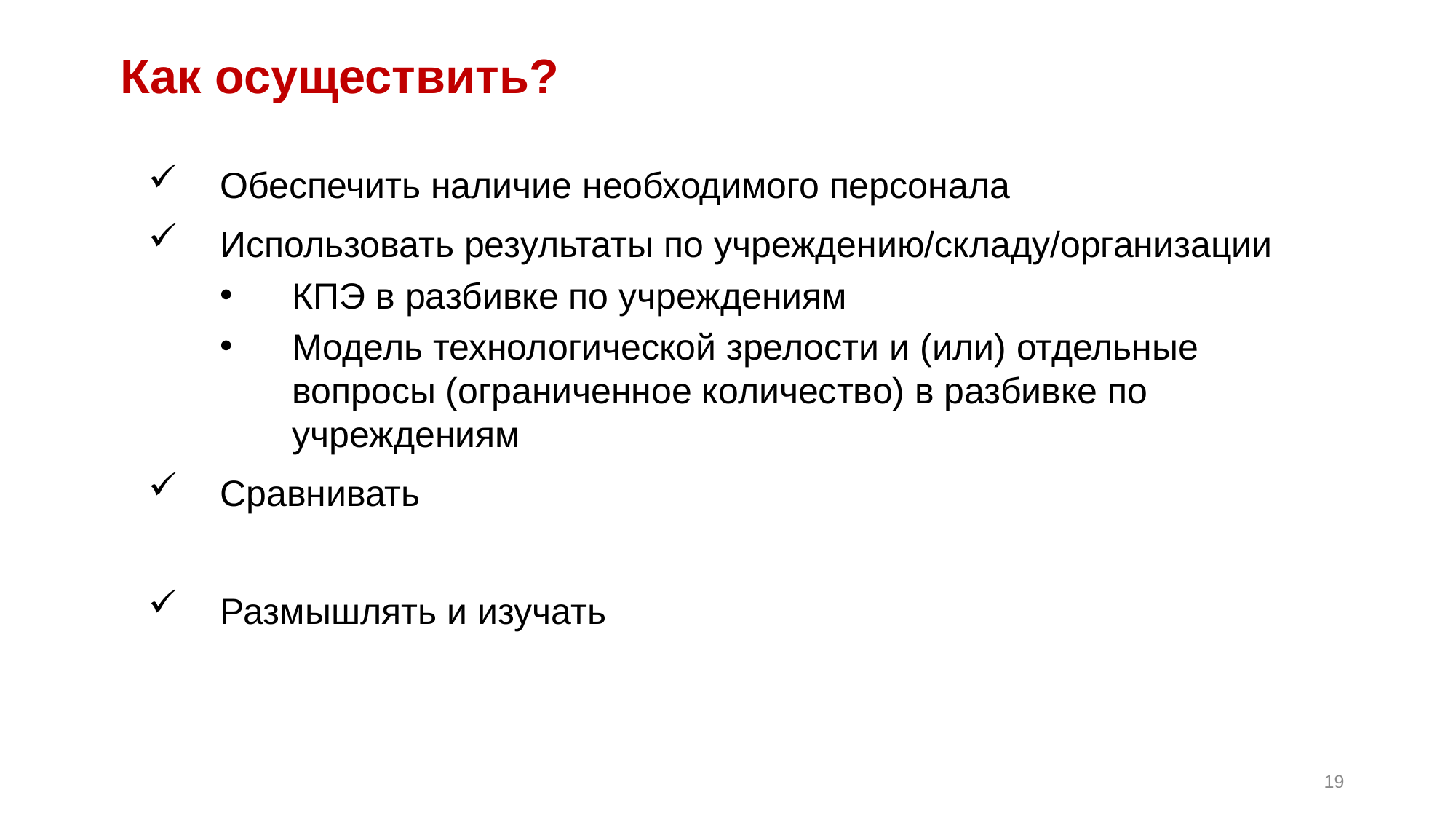

# Как осуществить?
Обеспечить наличие необходимого персонала
Использовать результаты по учреждению/складу/организации
КПЭ в разбивке по учреждениям
Модель технологической зрелости и (или) отдельные вопросы (ограниченное количество) в разбивке по учреждениям
Сравнивать

Размышлять и изучать
19